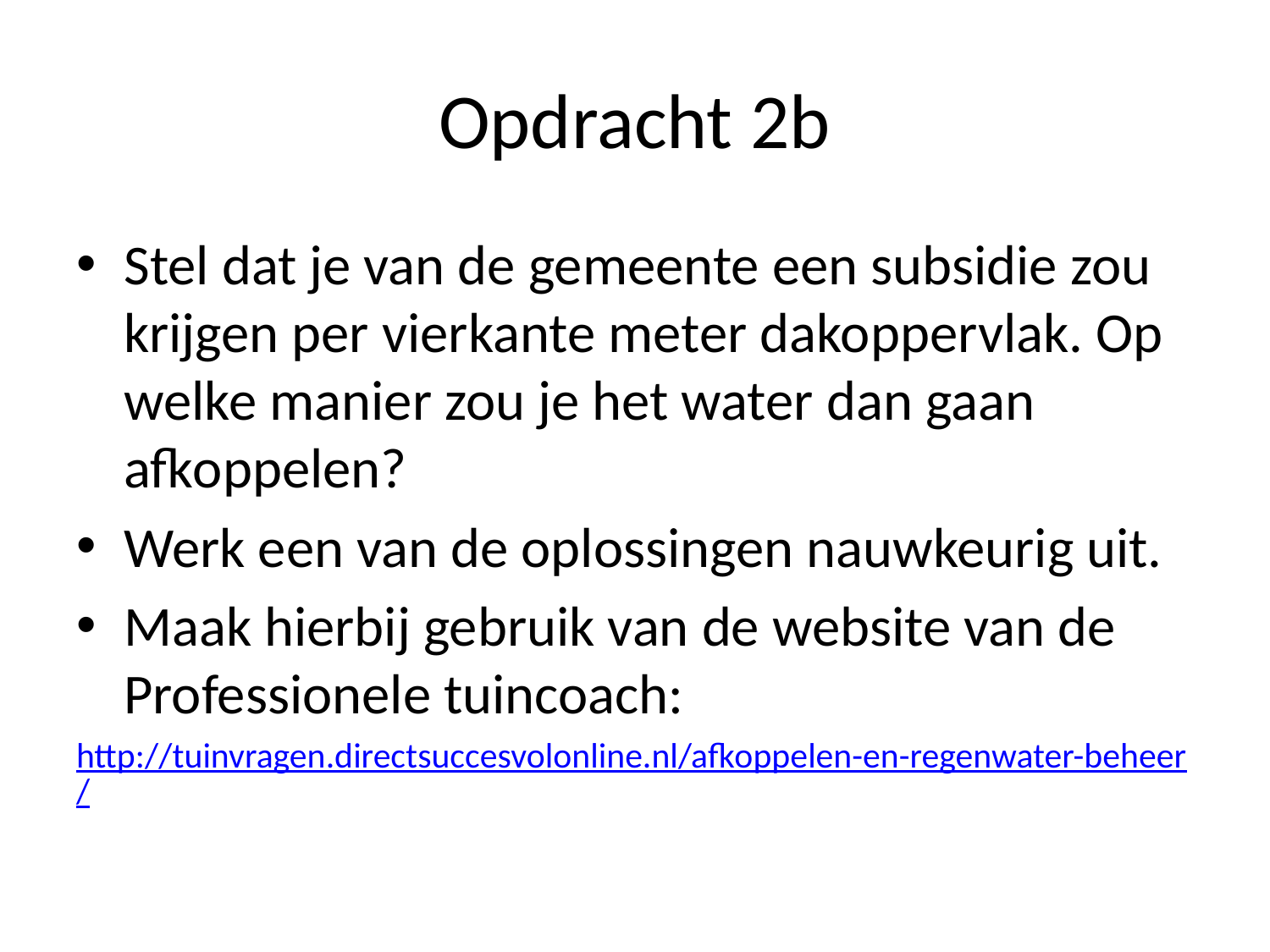

# Opdracht 2b
Stel dat je van de gemeente een subsidie zou krijgen per vierkante meter dakoppervlak. Op welke manier zou je het water dan gaan afkoppelen?
Werk een van de oplossingen nauwkeurig uit.
Maak hierbij gebruik van de website van de Professionele tuincoach:
http://tuinvragen.directsuccesvolonline.nl/afkoppelen-en-regenwater-beheer/